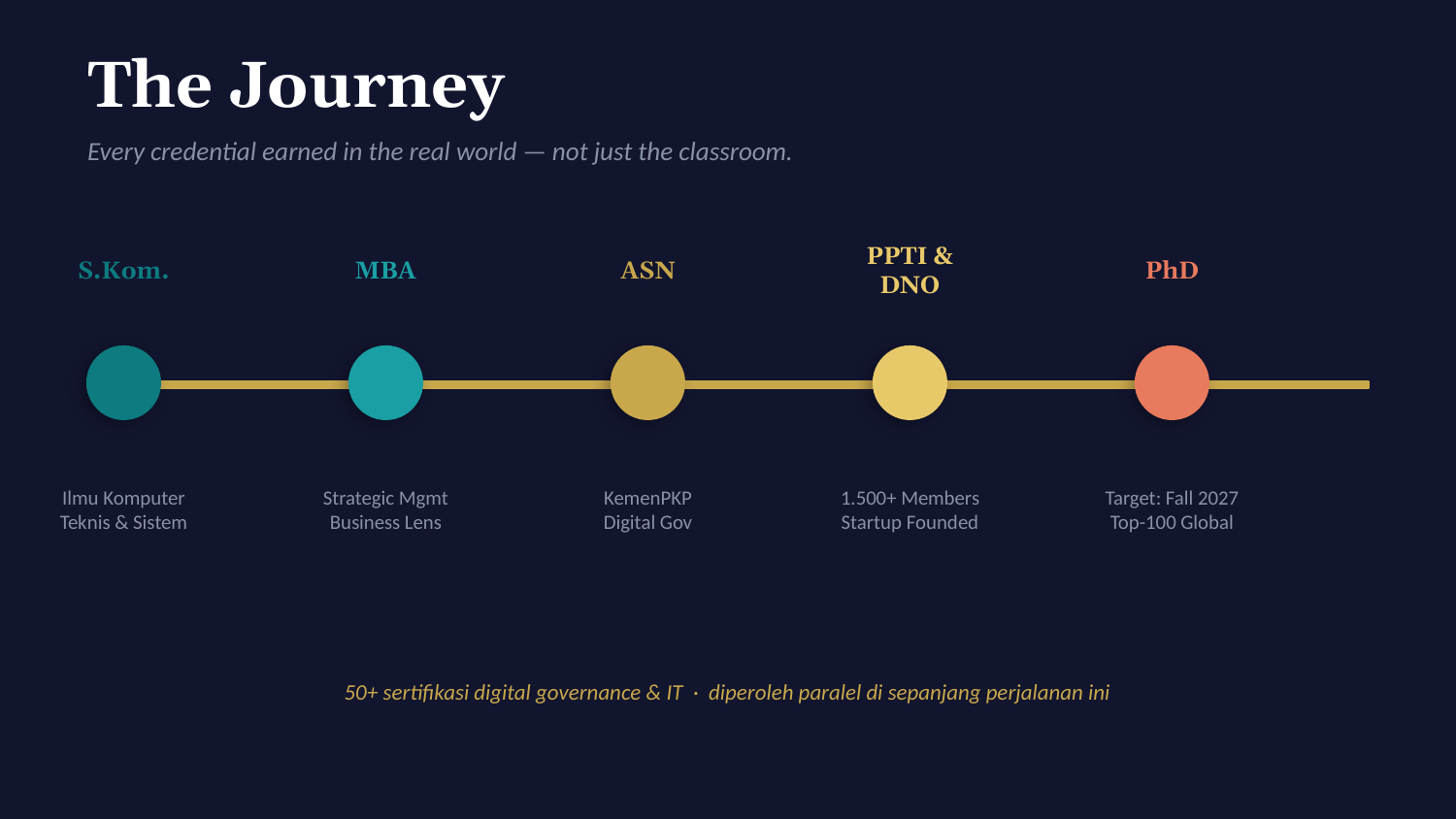

The Journey
Every credential earned in the real world — not just the classroom.
S.Kom.
MBA
ASN
PPTI &
DNO
PhD

Ilmu Komputer
Teknis & Sistem
Strategic Mgmt
Business Lens
KemenPKP
Digital Gov
1.500+ Members
Startup Founded
Target: Fall 2027
Top-100 Global
50+ sertifikasi digital governance & IT  ·  diperoleh paralel di sepanjang perjalanan ini